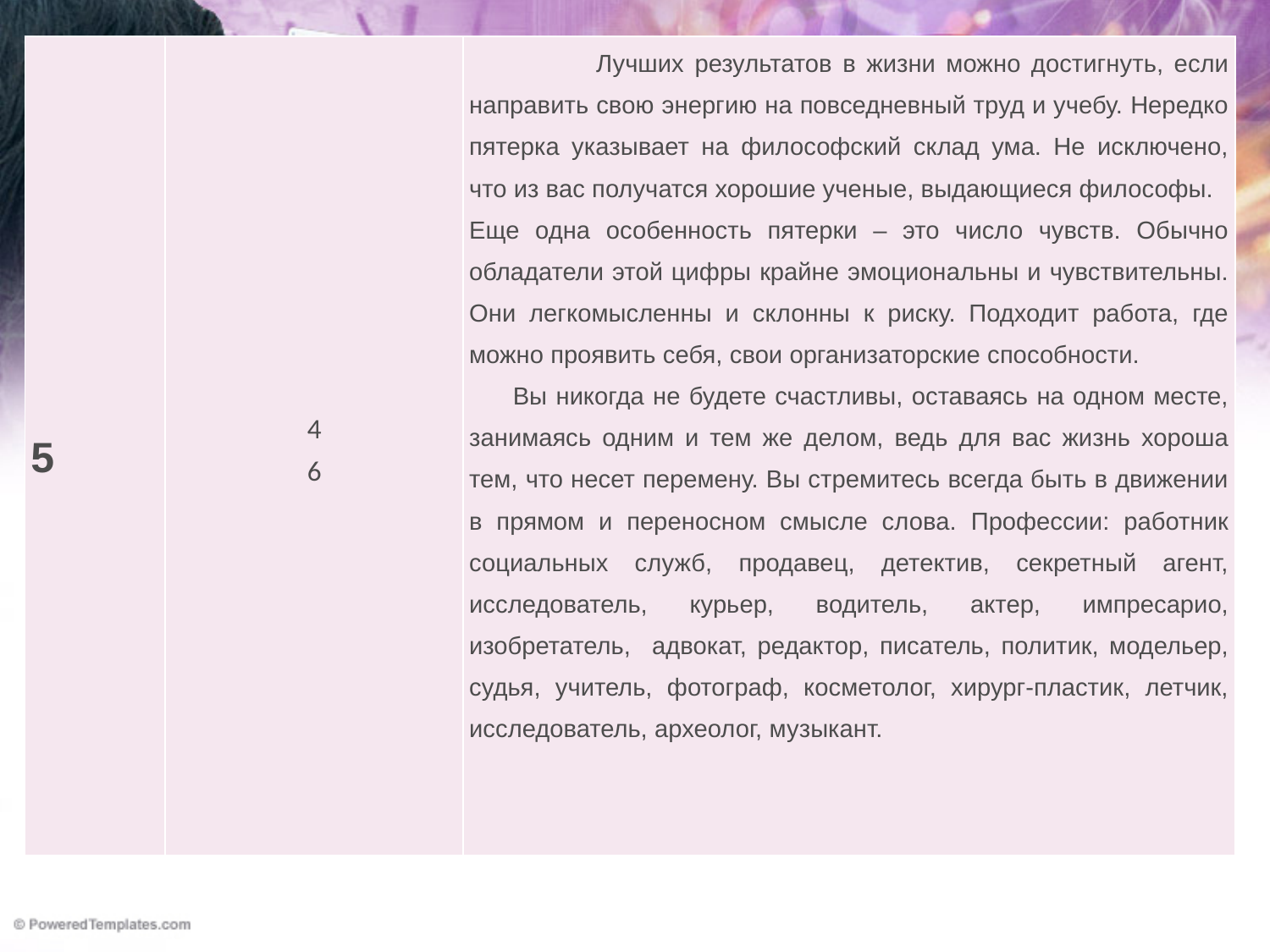

| 5 | 4 6 | Лучших результатов в жизни можно достигнуть, если направить свою энергию на повседневный труд и учебу. Нередко пятерка указывает на философский склад ума. Не исключено, что из вас получатся хорошие ученые, выдающиеся философы. Еще одна особенность пятерки – это число чувств. Обычно обладатели этой цифры крайне эмоциональны и чувствительны. Они легкомысленны и склонны к риску. Подходит работа, где можно проявить себя, свои организаторские способности. Вы никогда не будете счастливы, оставаясь на одном месте, занимаясь одним и тем же делом, ведь для вас жизнь хороша тем, что несет перемену. Вы стремитесь всегда быть в движении в прямом и переносном смысле слова. Профессии: работник социальных служб, продавец, детектив, секретный агент, исследователь, курьер, водитель, актер, импресарио, изобретатель, адвокат, редактор, писатель, политик, модельер, судья, учитель, фотограф, косметолог, хирург-пластик, летчик, исследователь, археолог, музыкант. |
| --- | --- | --- |
#